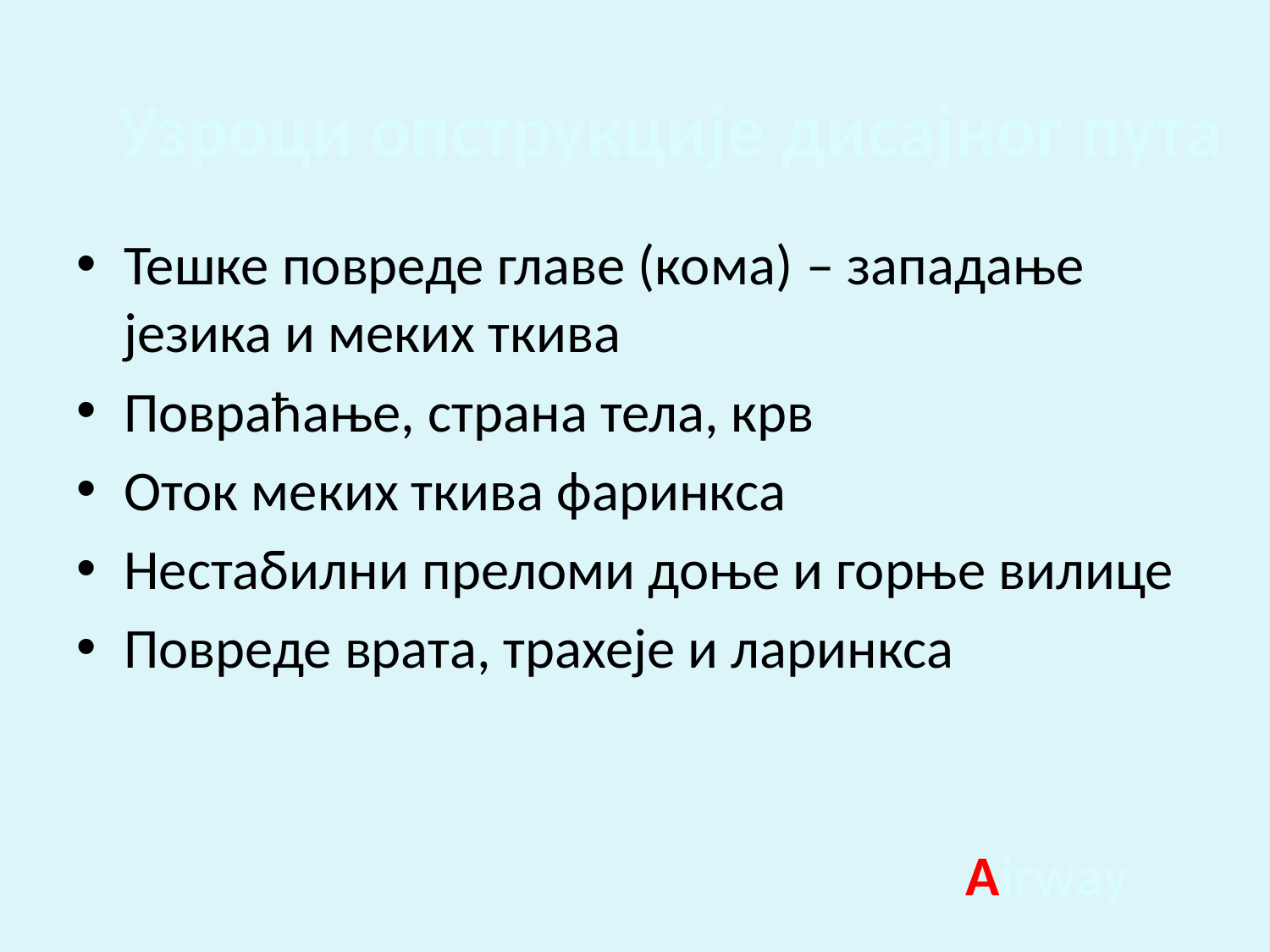

# Узроци опструкције дисајног пута
Тешке повреде главе (кома) – западање језика и меких ткива
Повраћање, страна тела, крв
Оток меких ткива фаринкса
Нестабилни преломи доње и горње вилице
Повреде врата, трахеје и ларинкса
Airway